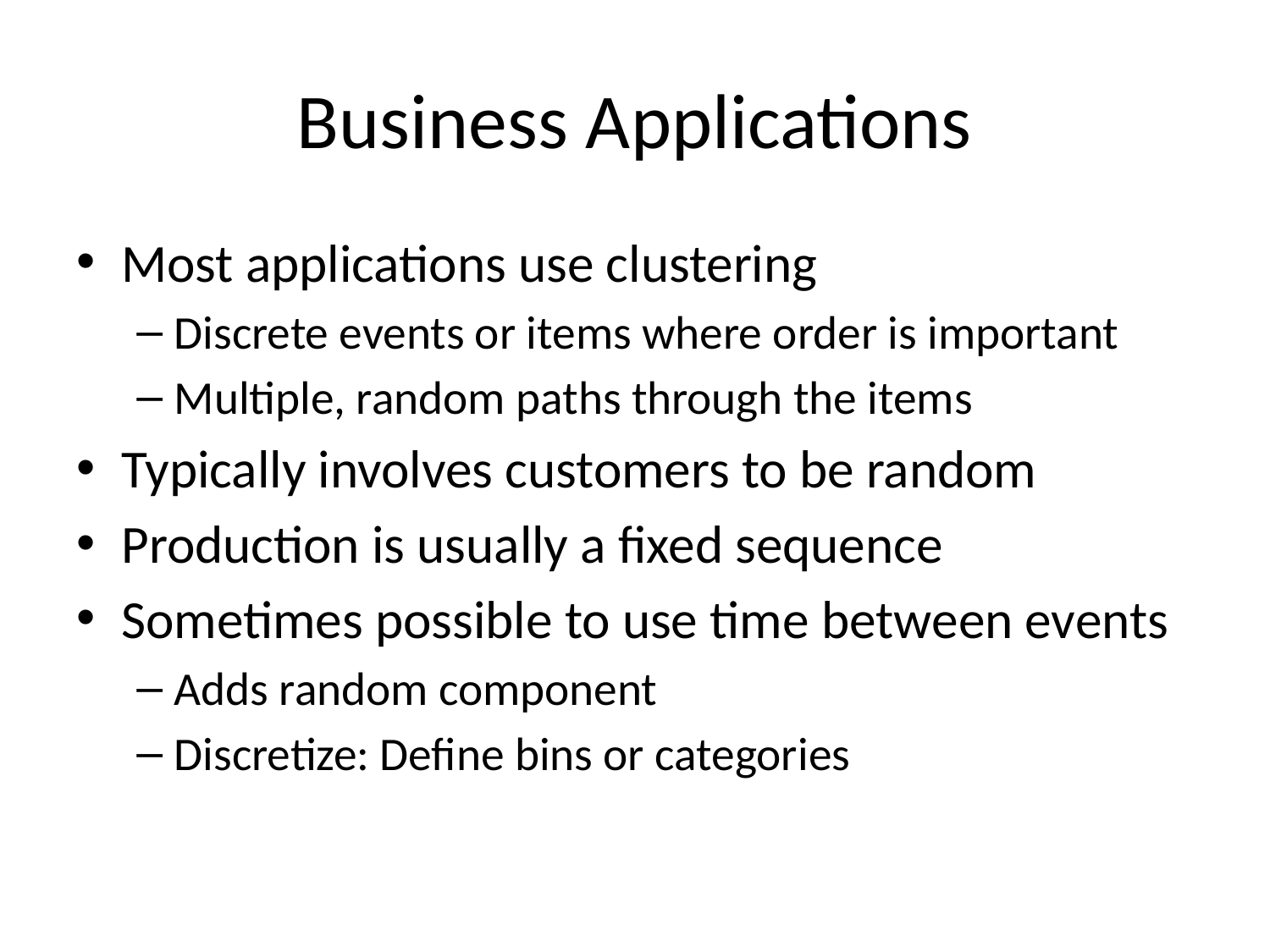

# Business Applications
Most applications use clustering
Discrete events or items where order is important
Multiple, random paths through the items
Typically involves customers to be random
Production is usually a fixed sequence
Sometimes possible to use time between events
Adds random component
Discretize: Define bins or categories